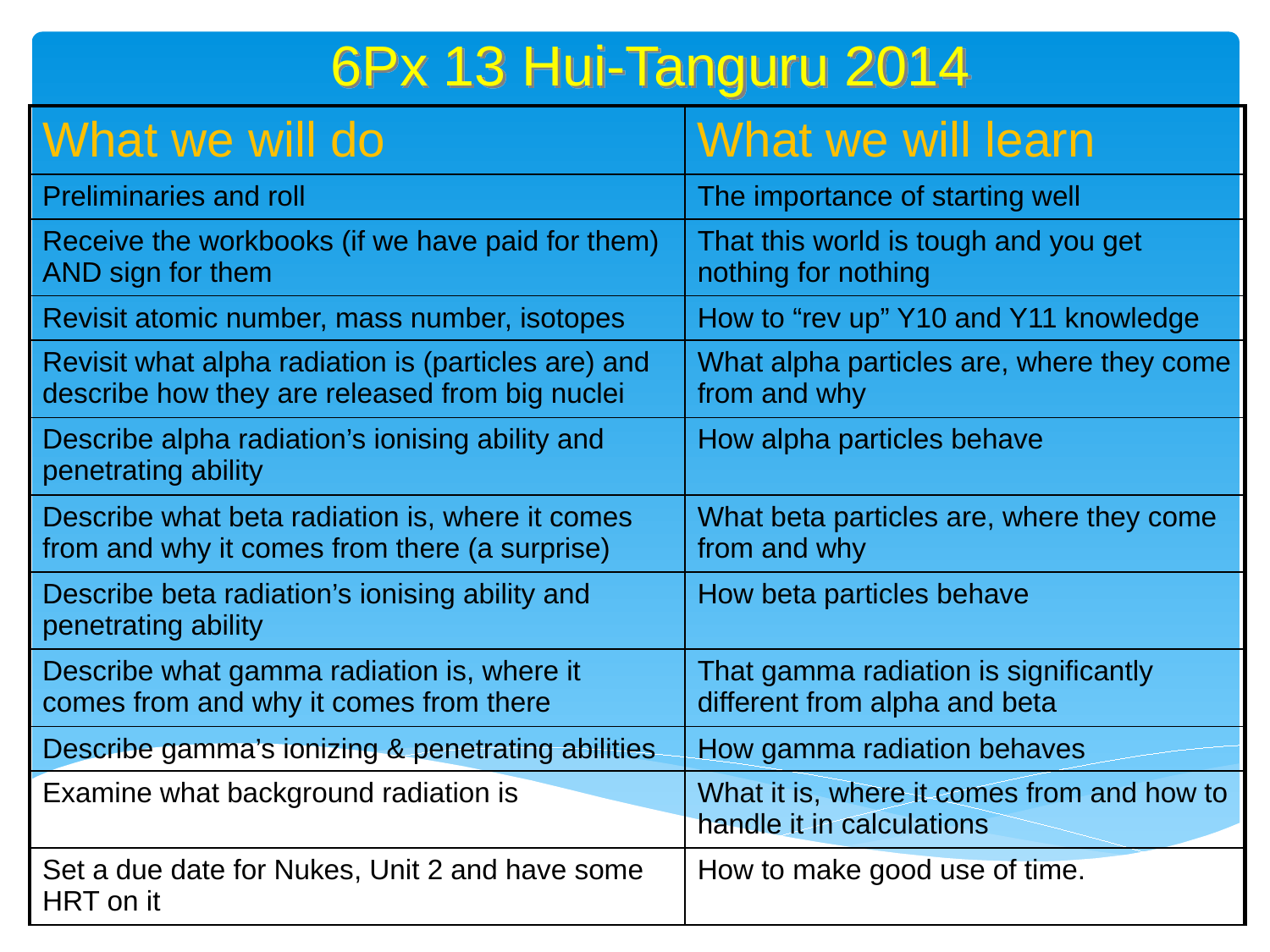

6Px 13 Hui-Tanguru 2014
| What we will do | What we will learn |
| --- | --- |
| Preliminaries and roll | The importance of starting well |
| Receive the workbooks (if we have paid for them) AND sign for them | That this world is tough and you get nothing for nothing |
| Revisit atomic number, mass number, isotopes | How to “rev up” Y10 and Y11 knowledge |
| Revisit what alpha radiation is (particles are) and describe how they are released from big nuclei | What alpha particles are, where they come from and why |
| Describe alpha radiation’s ionising ability and penetrating ability | How alpha particles behave |
| Describe what beta radiation is, where it comes from and why it comes from there (a surprise) | What beta particles are, where they come from and why |
| Describe beta radiation’s ionising ability and penetrating ability | How beta particles behave |
| Describe what gamma radiation is, where it comes from and why it comes from there | That gamma radiation is significantly different from alpha and beta |
| Describe gamma’s ionizing & penetrating abilities | How gamma radiation behaves |
| Examine what background radiation is | What it is, where it comes from and how to handle it in calculations |
| Set a due date for Nukes, Unit 2 and have some HRT on it | How to make good use of time. |